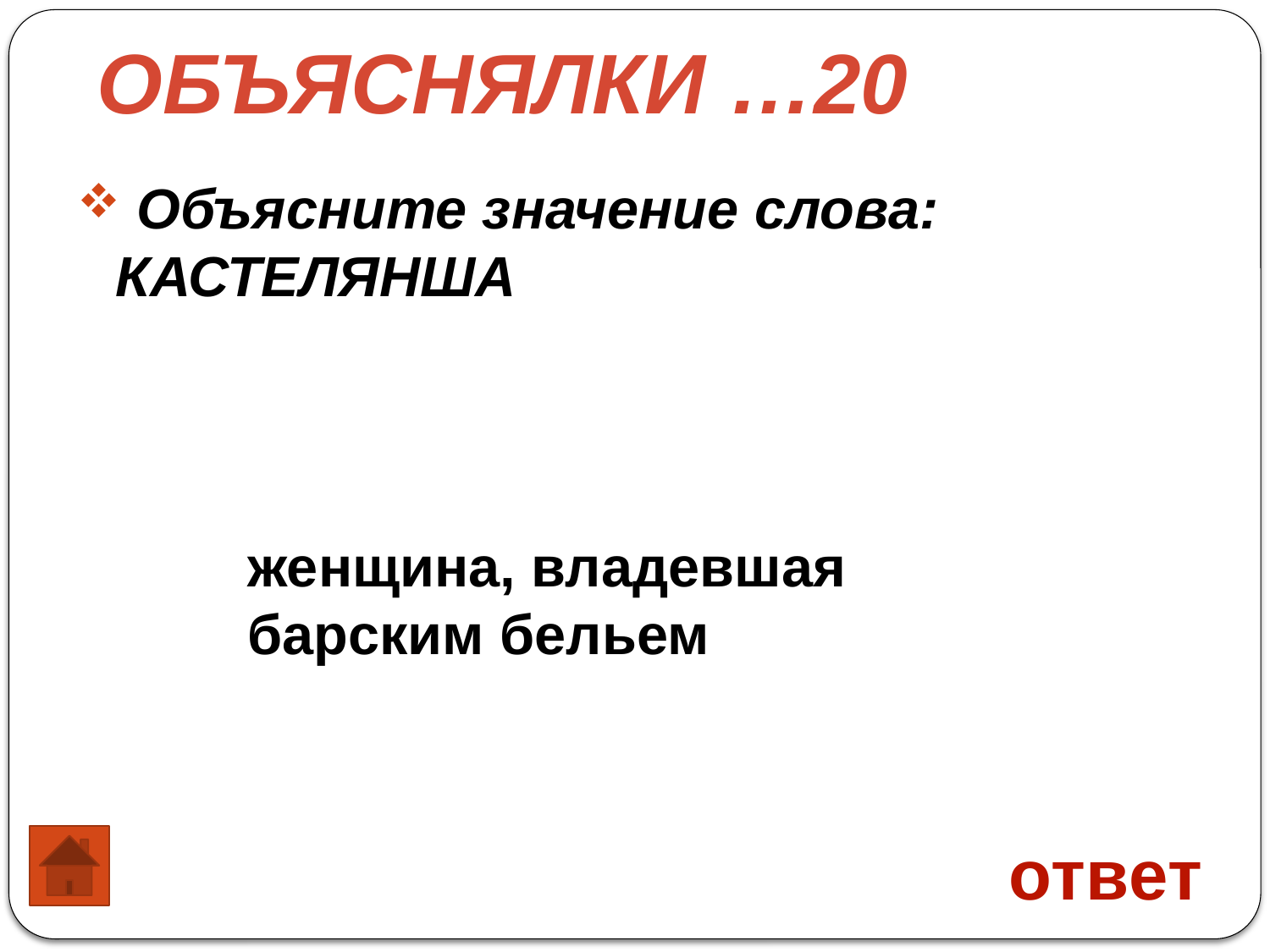

# Объяснялки …20
 Объясните значение слова: КАСТЕЛЯНША
женщина, владевшая барским бельем
ответ